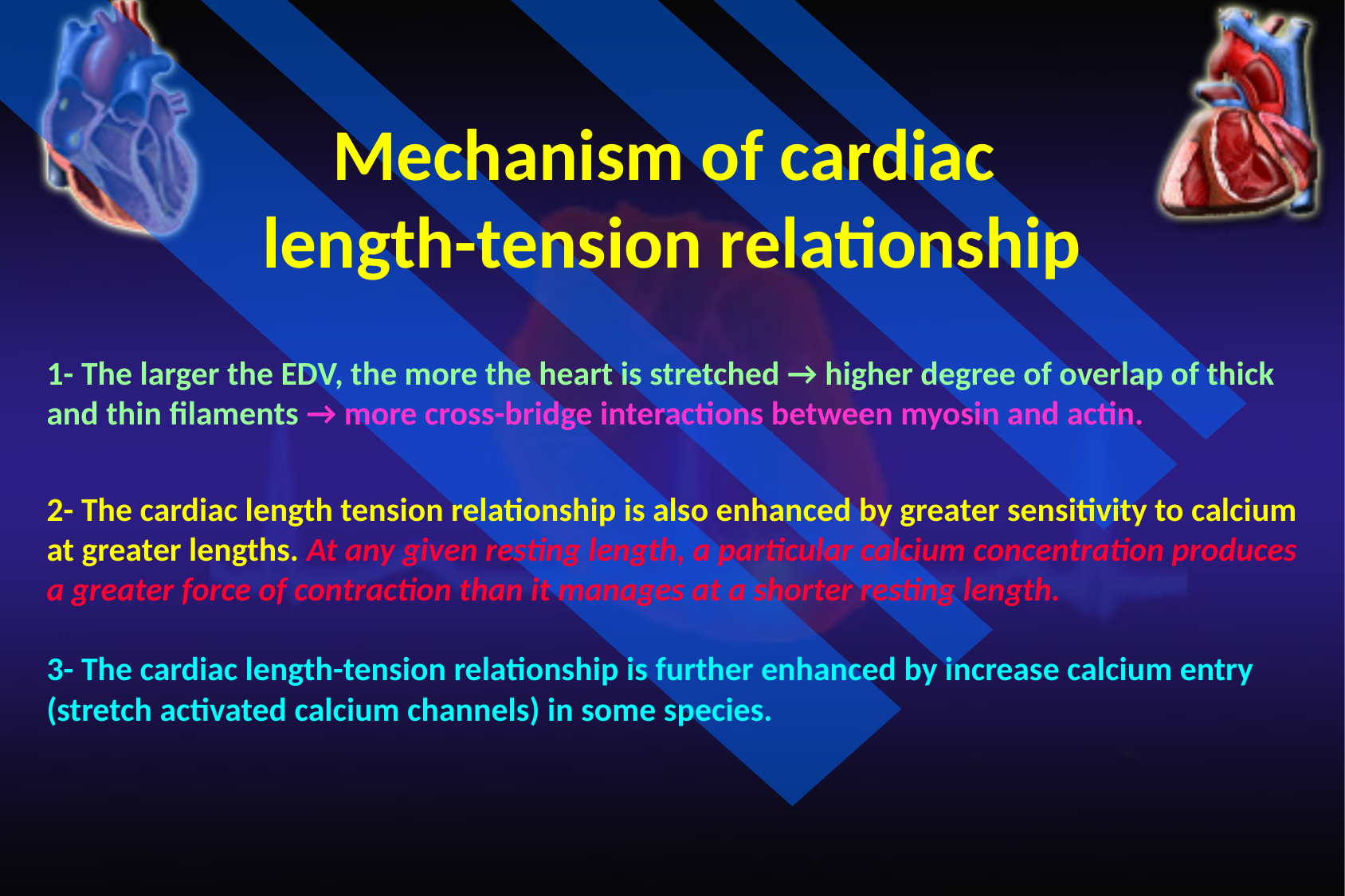

Mechanism of cardiac
length-tension relationship
1- The larger the EDV, the more the heart is stretched → higher degree of overlap of thick and thin filaments → more cross-bridge interactions between myosin and actin.

2- The cardiac length tension relationship is also enhanced by greater sensitivity to calcium at greater lengths. At any given resting length, a particular calcium concentration produces a greater force of contraction than it manages at a shorter resting length.

3- The cardiac length-tension relationship is further enhanced by increase calcium entry (stretch activated calcium channels) in some species.